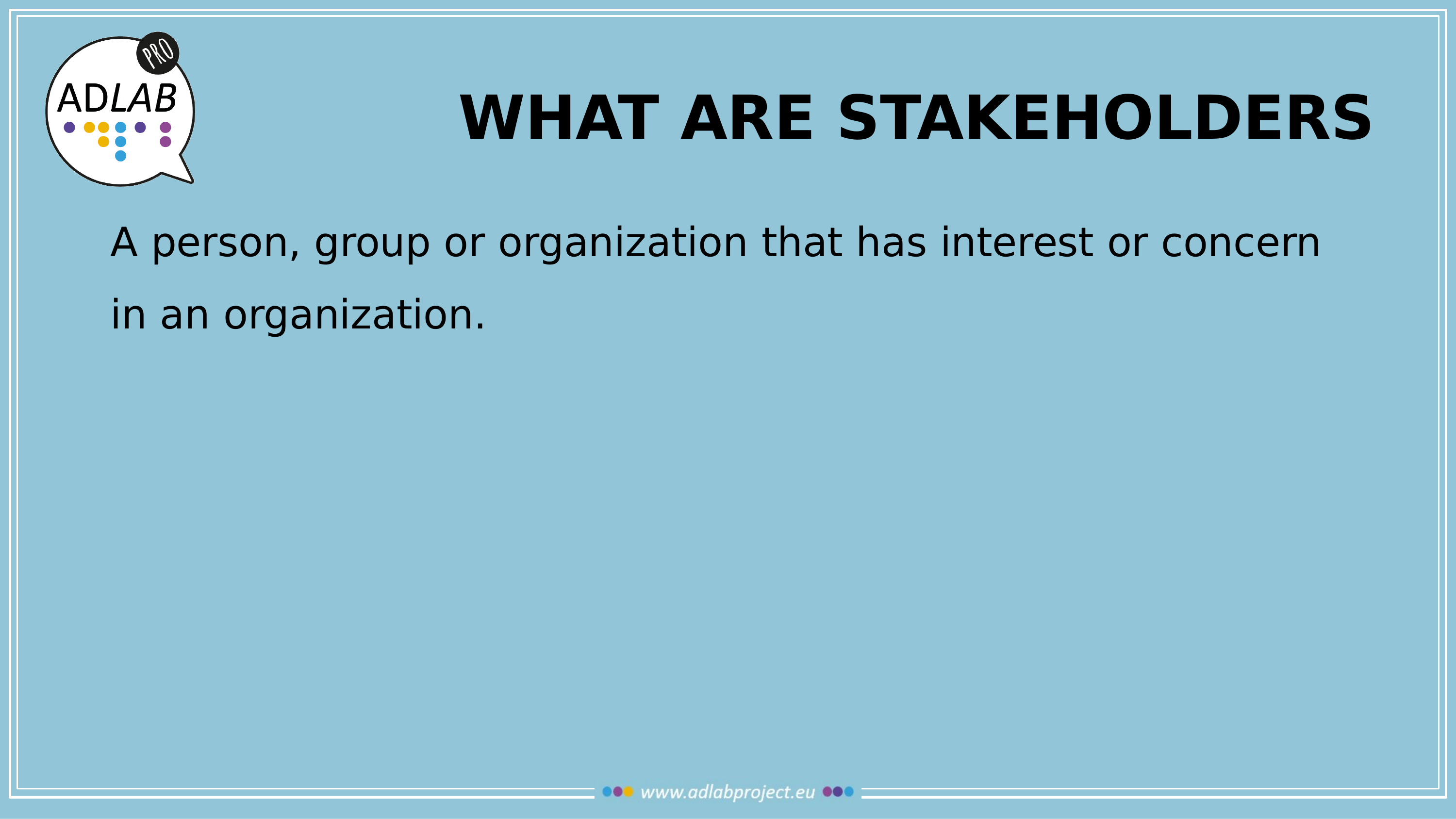

WHAT ARE STAKEHOLDERS
A person, group or organization that has interest or concern  in an organization.